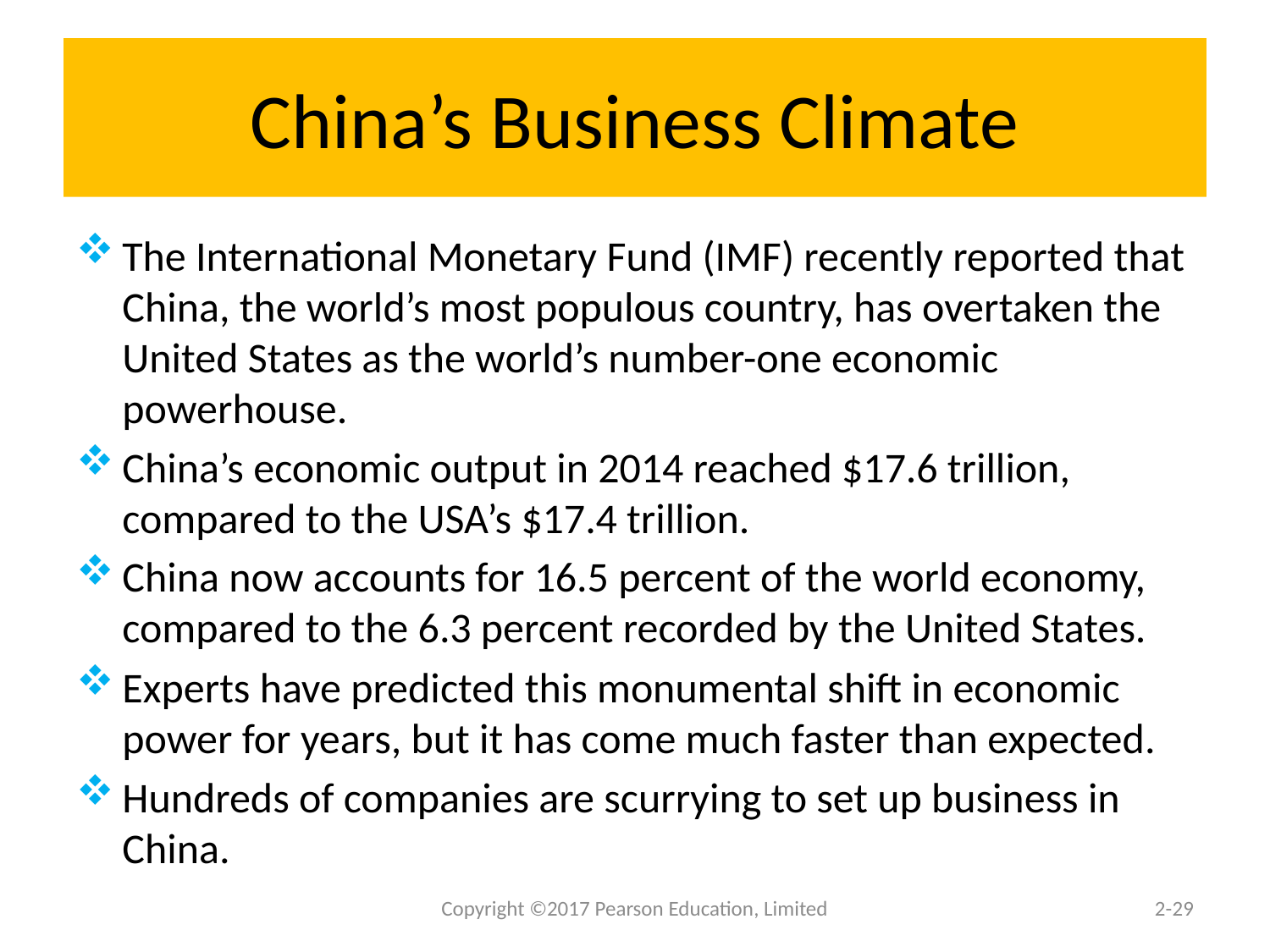

# China’s Business Climate
The International Monetary Fund (IMF) recently reported that China, the world’s most populous country, has overtaken the United States as the world’s number-one economic powerhouse.
China’s economic output in 2014 reached $17.6 trillion, compared to the USA’s $17.4 trillion.
China now accounts for 16.5 percent of the world economy, compared to the 6.3 percent recorded by the United States.
Experts have predicted this monumental shift in economic power for years, but it has come much faster than expected.
Hundreds of companies are scurrying to set up business in China.
Copyright ©2017 Pearson Education, Limited
2-29